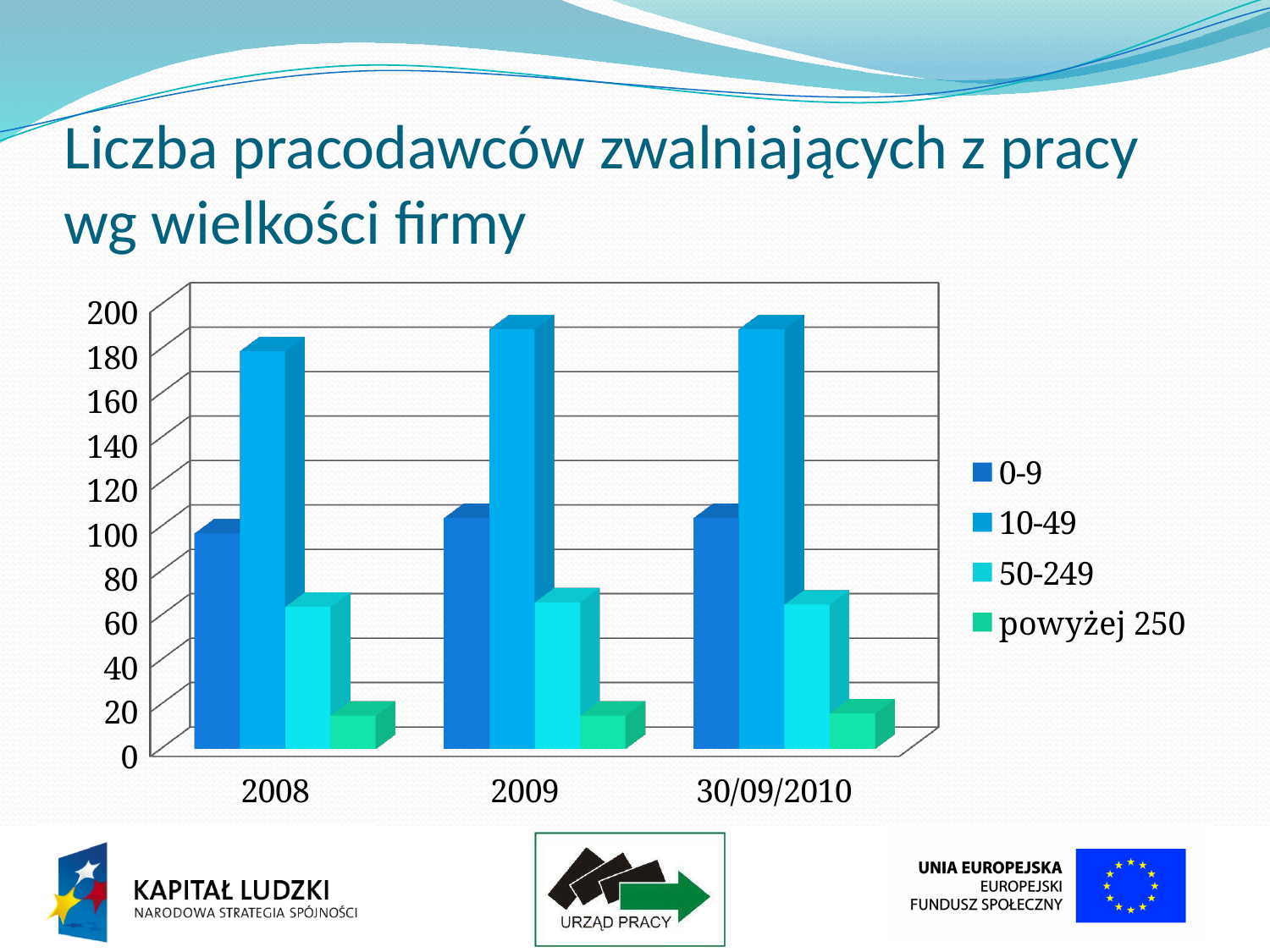

# Liczba pracodawców zwalniających z pracy wg wielkości firmy

[unsupported chart]